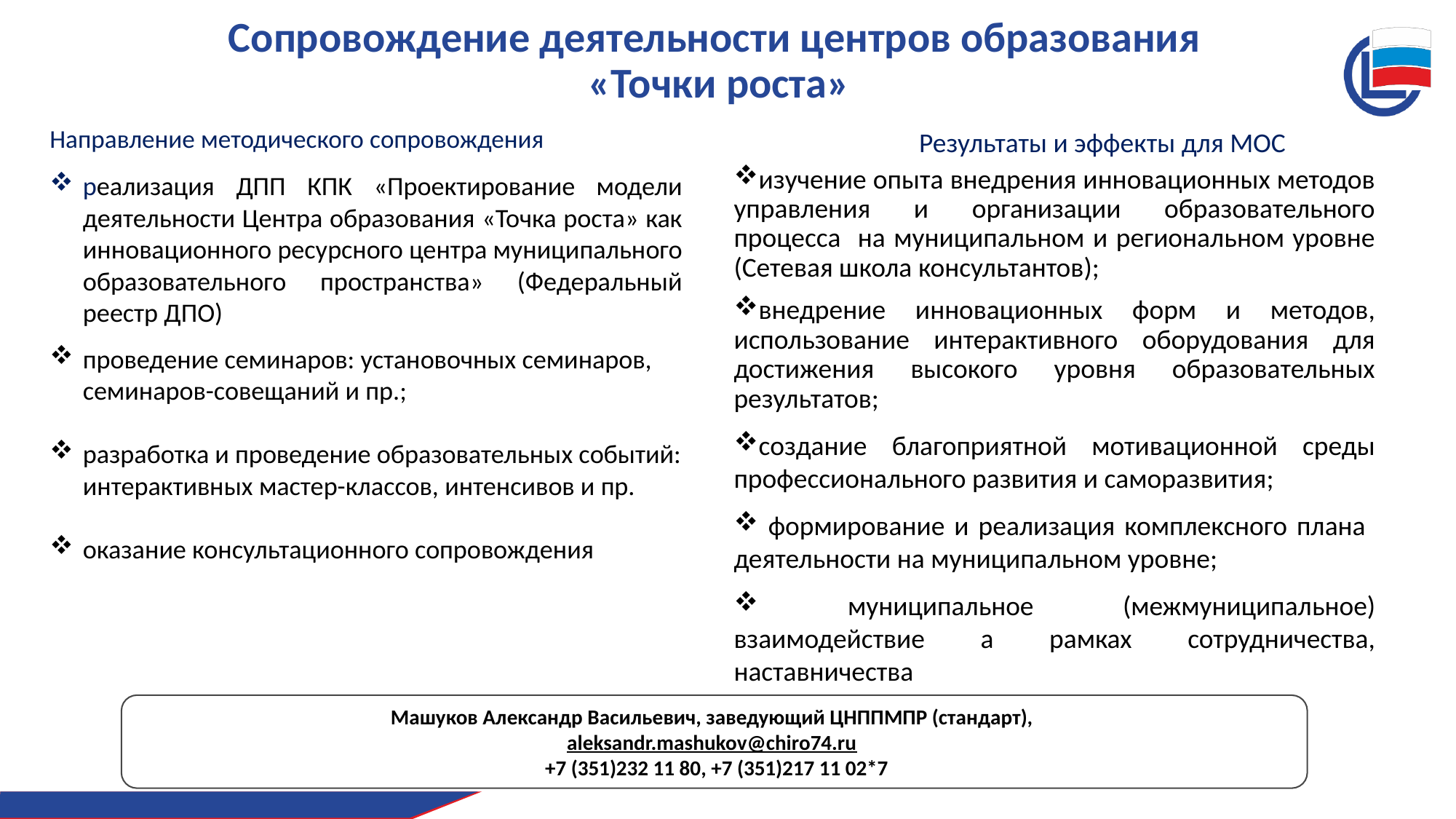

# Сопровождение деятельности центров образования «Точки роста»
Направление методического сопровождения
Результаты и эффекты для МОС
изучение опыта внедрения инновационных методов управления и организации образовательного процесса  на муниципальном и региональном уровне (Сетевая школа консультантов);

внедрение инновационных форм и методов, использование интерактивного оборудования для достижения высокого уровня образовательных результатов;

создание благоприятной мотивационной среды профессионального развития и саморазвития;

 формирование и реализация комплексного плана  деятельности на муниципальном уровне;

 муниципальное (межмуниципальное) взаимодействие а рамках сотрудничества, наставничества
реализация ДПП КПК «Проектирование модели деятельности Центра образования «Точка роста» как инновационного ресурсного центра муниципального образовательного пространства» (Федеральный реестр ДПО)

проведение семинаров: установочных семинаров, семинаров-совещаний и пр.;

разработка и проведение образовательных событий: интерактивных мастер-классов, интенсивов и пр.

оказание консультационного сопровождения

Машуков Александр Васильевич, заведующий ЦНППМПР (стандарт),
aleksandr.mashukov@chiro74.ru
 +7 (351)232 11 80, +7 (351)217 11 02*7